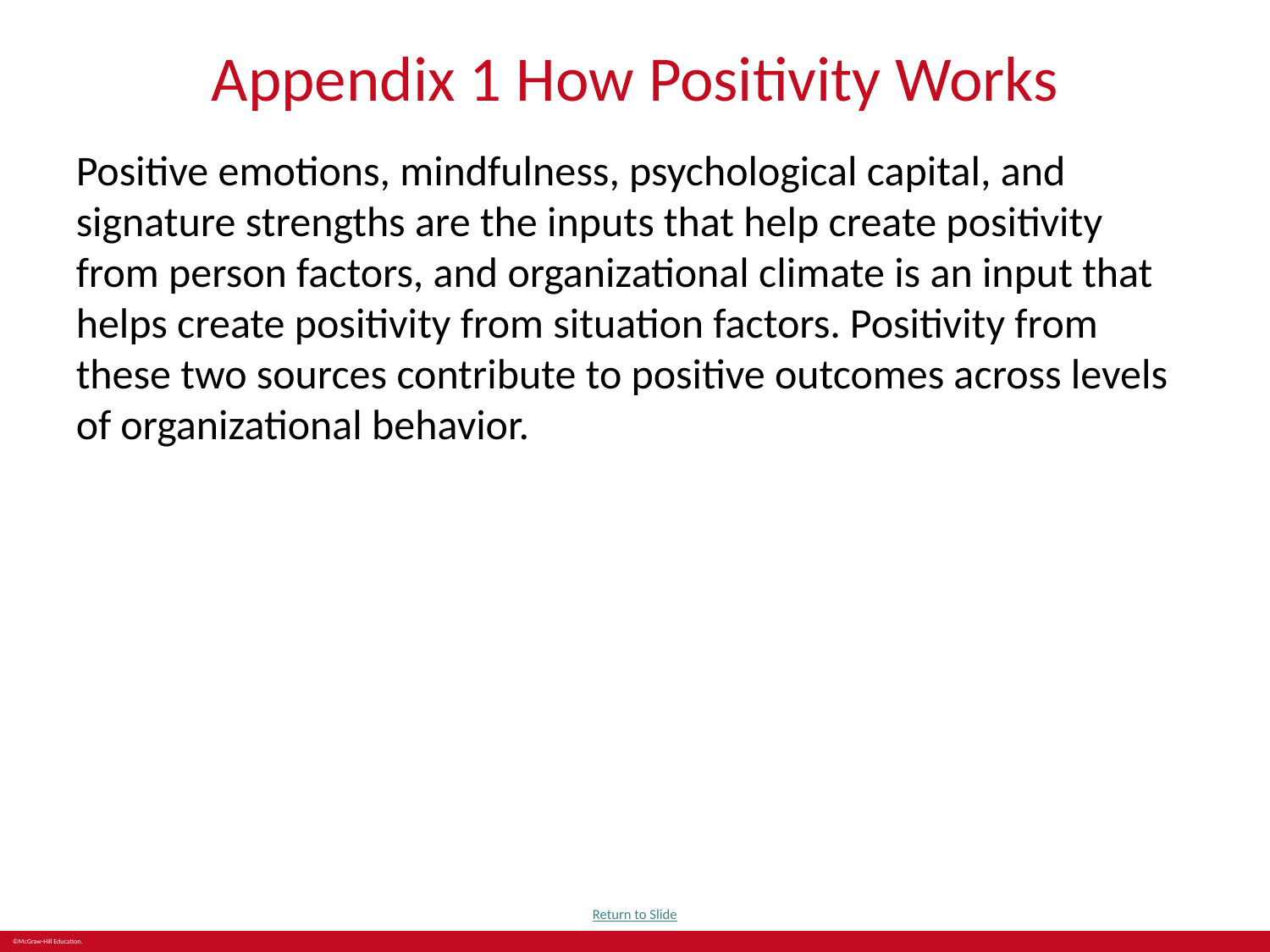

# Appendix 1 How Positivity Works
Positive emotions, mindfulness, psychological capital, and signature strengths are the inputs that help create positivity from person factors, and organizational climate is an input that helps create positivity from situation factors. Positivity from these two sources contribute to positive outcomes across levels of organizational behavior.
Return to Slide